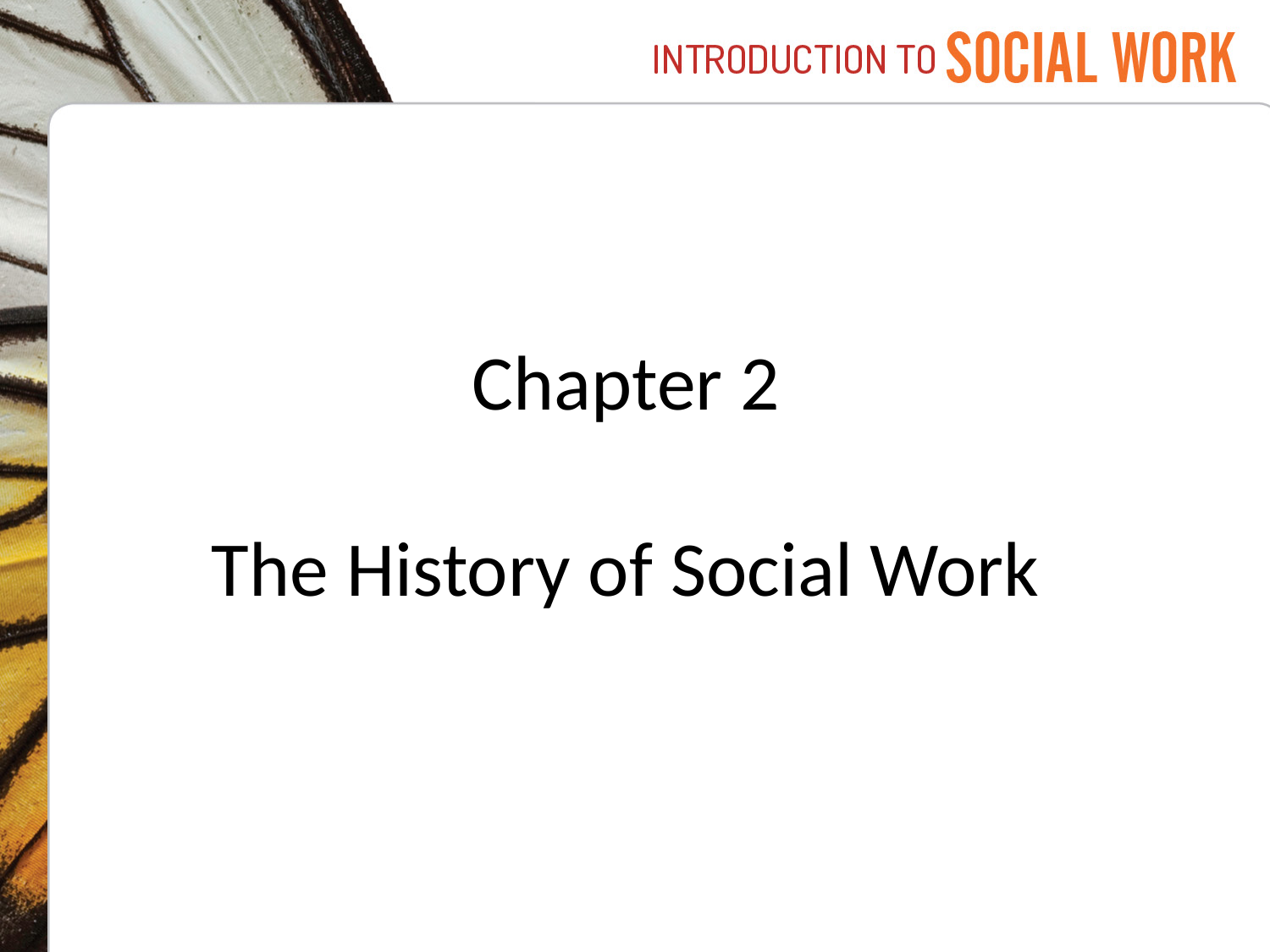

# Chapter 2 The History of Social Work